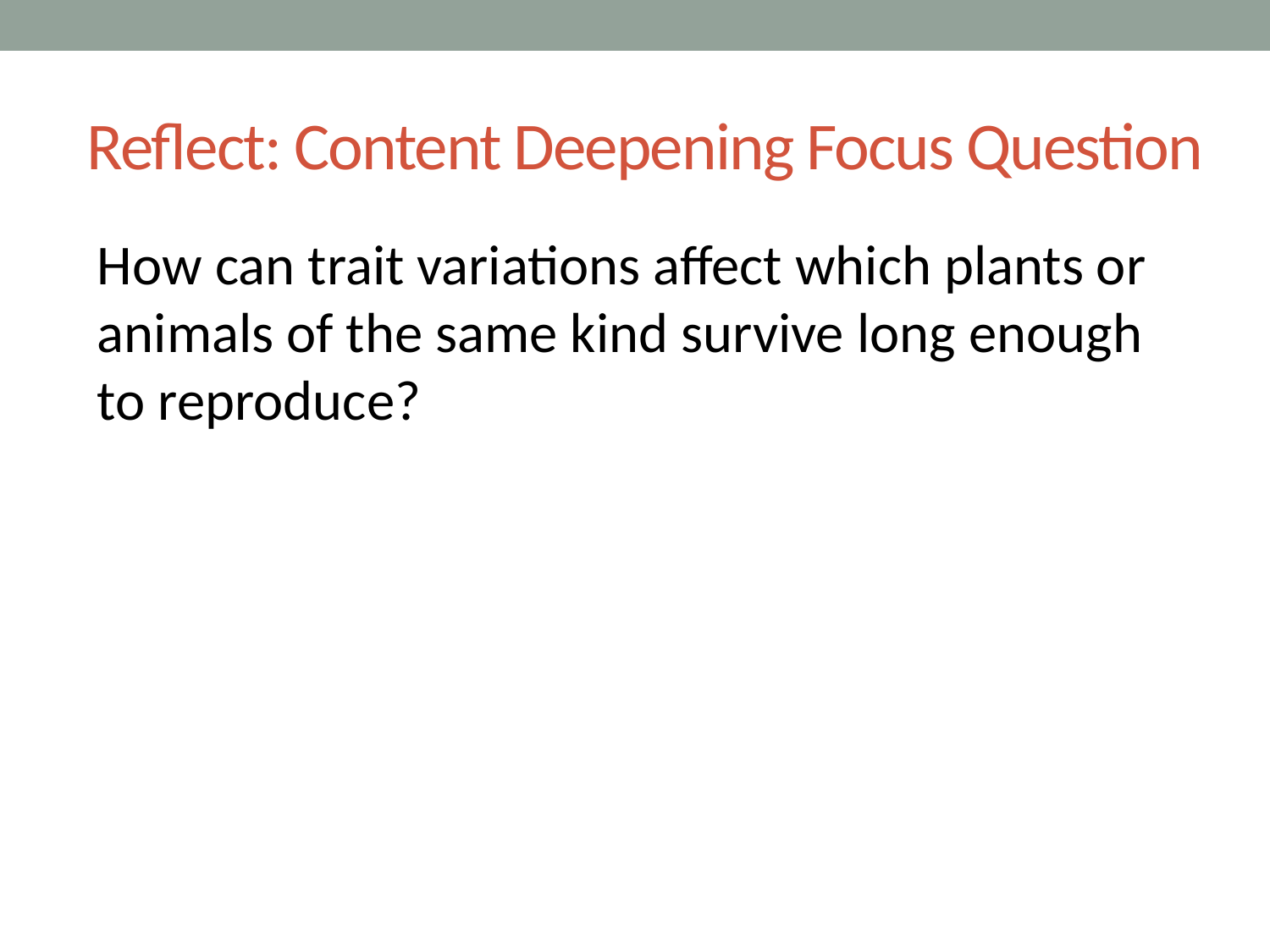

# Reflect: Content Deepening Focus Question
How can trait variations affect which plants or animals of the same kind survive long enough to reproduce?